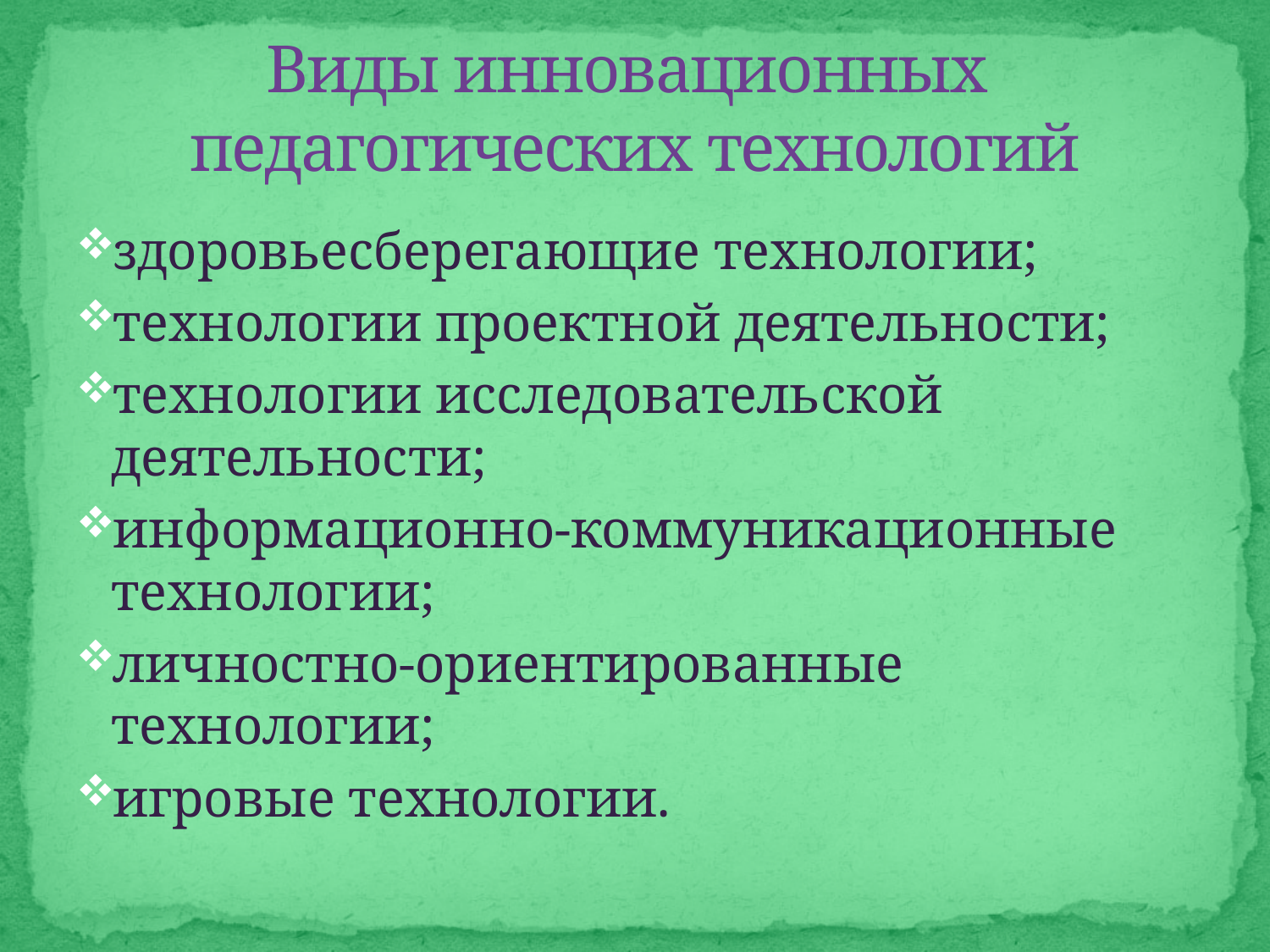

# Виды инновационных педагогических технологий
здоровьесберегающие технологии;
технологии проектной деятельности;
технологии исследовательской деятельности;
информационно-коммуникационные технологии;
личностно-ориентированные технологии;
игровые технологии.